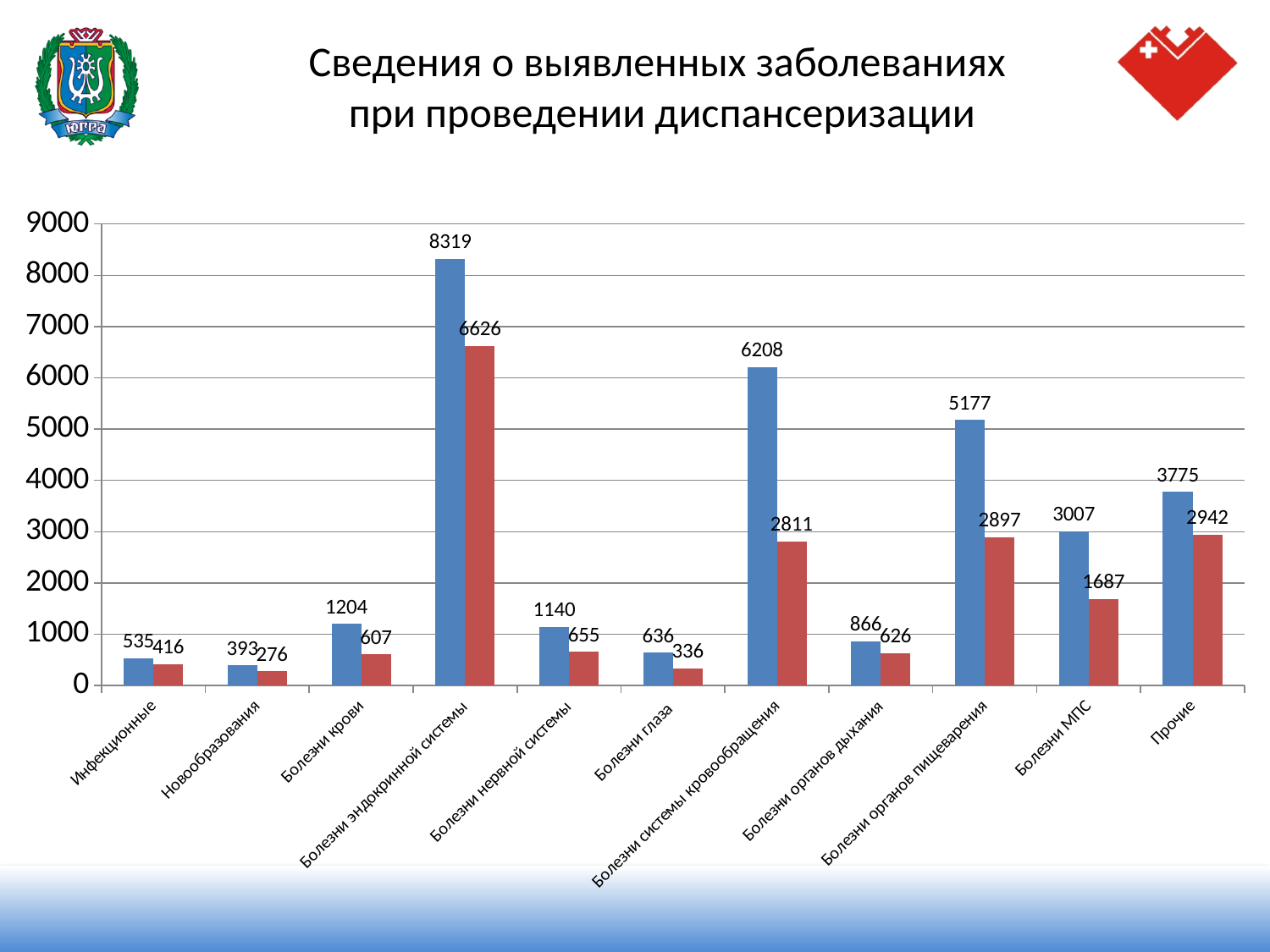

Сведения о выявленных заболеваниях
при проведении диспансеризации

#

### Chart

| Category | 2013 | 9 месяцев 2014 года |
|---|---|---|
| Инфекционные | 535.0 | 416.0 |
| Новообразования | 393.0 | 276.0 |
| Болезни крови | 1204.0 | 607.0 |
| Болезни эндокринной системы | 8319.0 | 6626.0 |
| Болезни нервной системы | 1140.0 | 655.0 |
| Болезни глаза  | 636.0 | 336.0 |
| Болезни системы кровообращения | 6208.0 | 2811.0 |
| Болезни органов дыхания | 866.0 | 626.0 |
| Болезни органов пищеварения | 5177.0 | 2897.0 |
| Болезни МПС | 3007.0 | 1687.0 |
| Прочие | 3775.0 | 2942.0 |